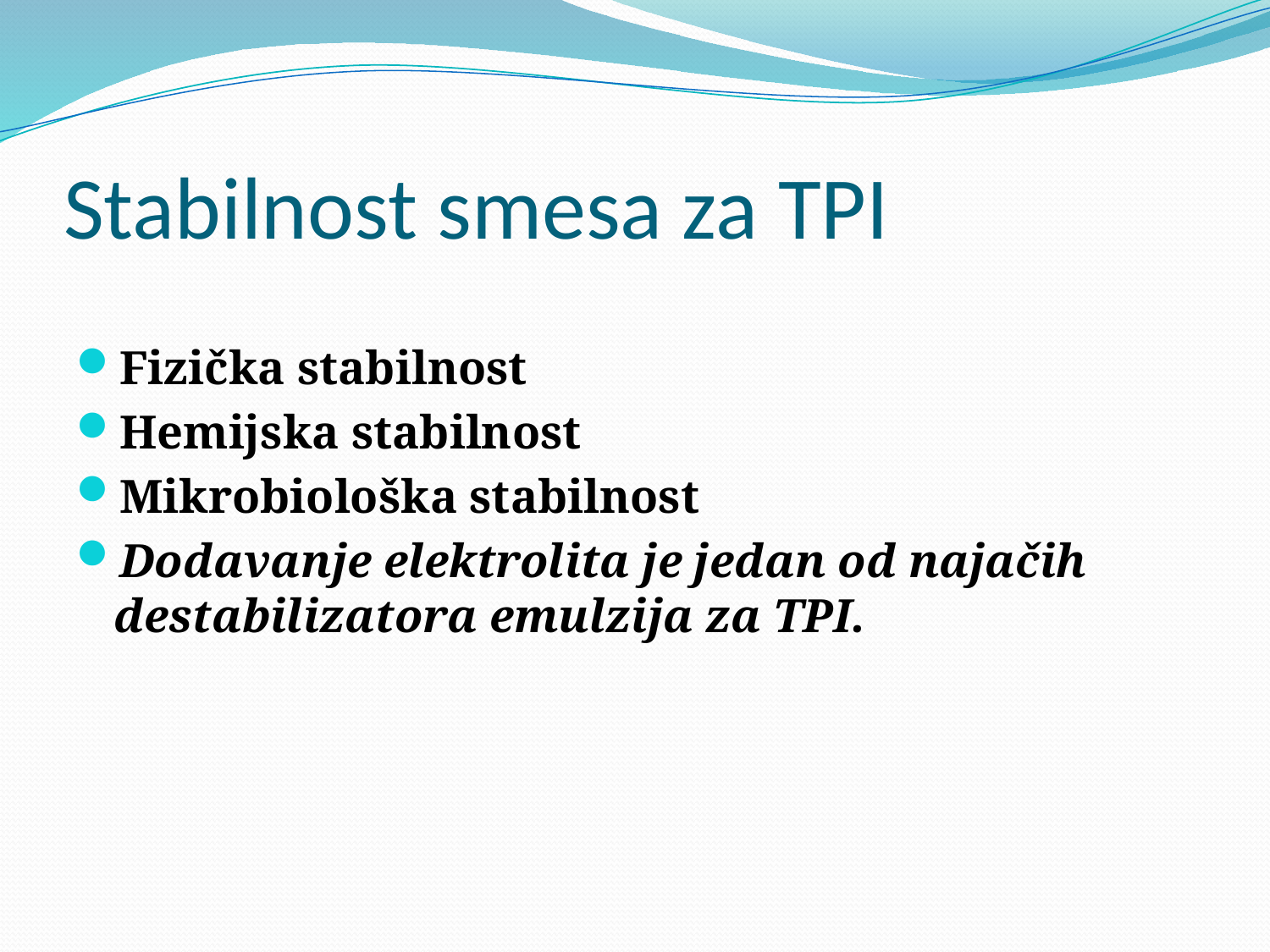

# Stabilnost smesa za TPI

Fizička stabilnost
Hemijska stabilnost
Mikrobiološka stabilnost
Dodavanje elektrolita je jedan od najačih destabilizatora emulzija za TPI.